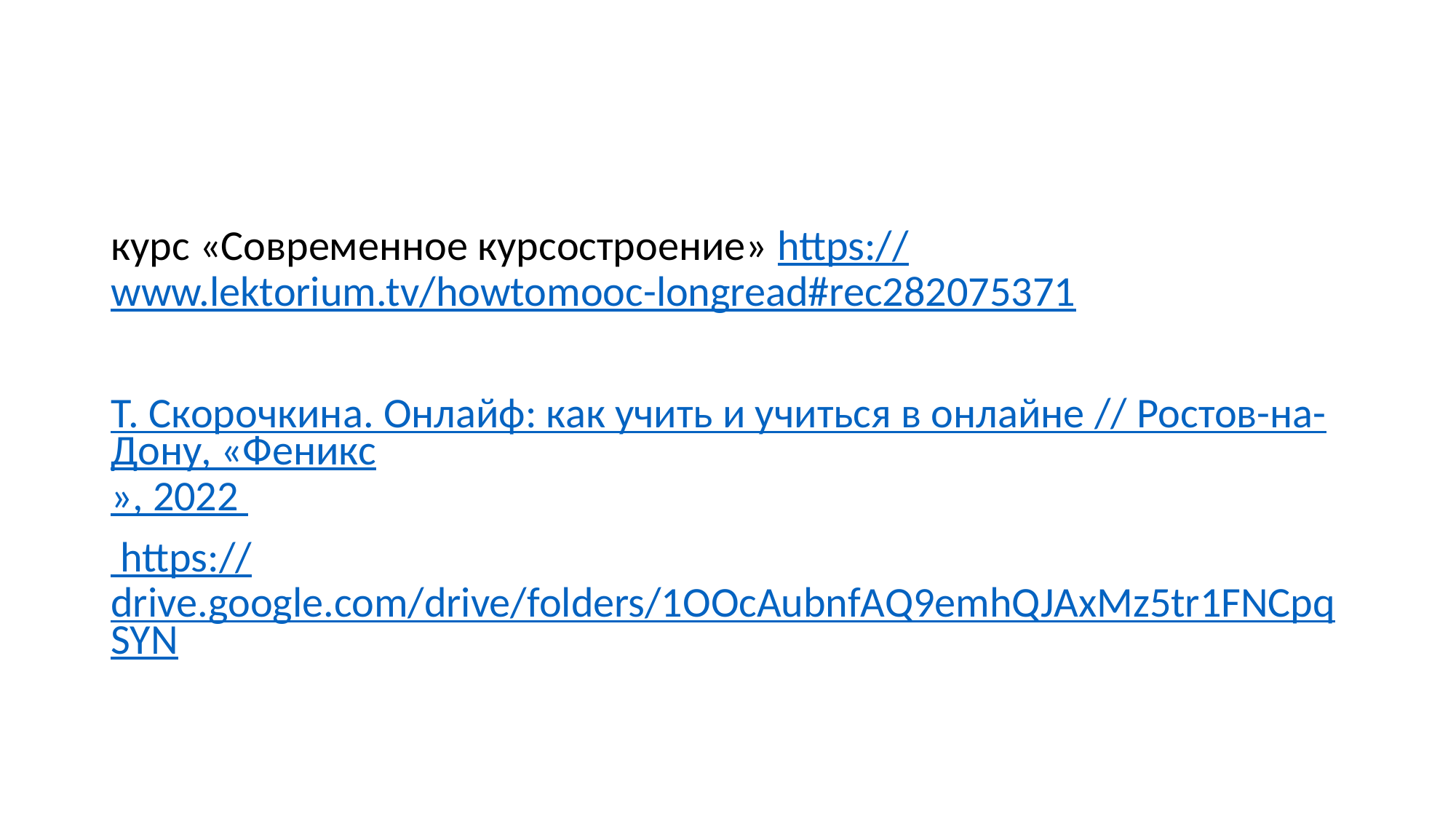

#
курс «Современное курсостроение» https://www.lektorium.tv/howtomooc-longread#rec282075371

Т. Скорочкина. Онлайф: как учить и учиться в онлайне // Ростов-на-Дону, «Феникс», 2022
 https://drive.google.com/drive/folders/1OOcAubnfAQ9emhQJAxMz5tr1FNCpqSYN